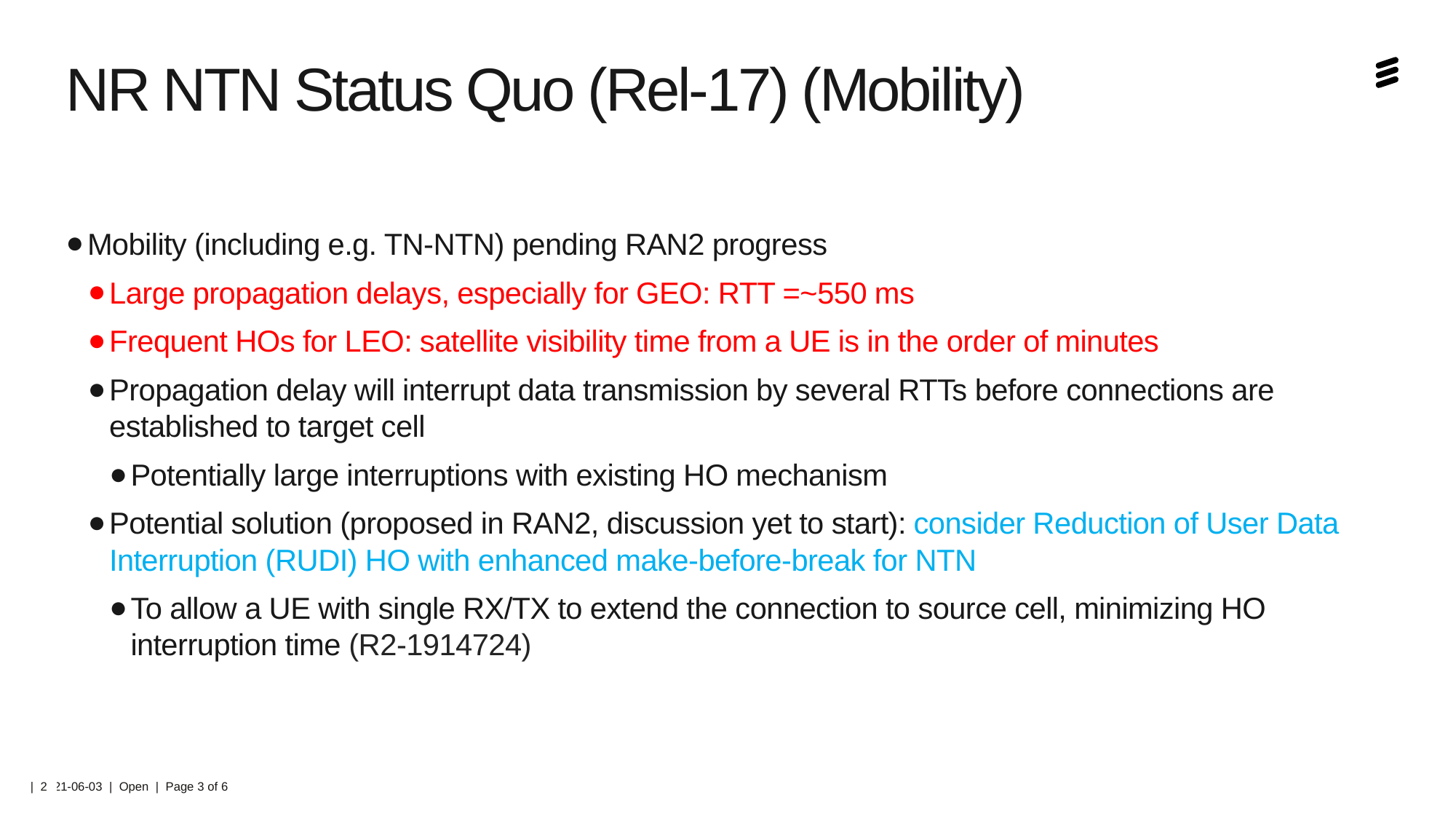

# NR NTN Status Quo (Rel-17) (Mobility)
Mobility (including e.g. TN-NTN) pending RAN2 progress
Large propagation delays, especially for GEO: RTT =~550 ms
Frequent HOs for LEO: satellite visibility time from a UE is in the order of minutes
Propagation delay will interrupt data transmission by several RTTs before connections are established to target cell
Potentially large interruptions with existing HO mechanism
Potential solution (proposed in RAN2, discussion yet to start): consider Reduction of User Data Interruption (RUDI) HO with enhanced make-before-break for NTN
To allow a UE with single RX/TX to extend the connection to source cell, minimizing HO interruption time (R2-1914724)